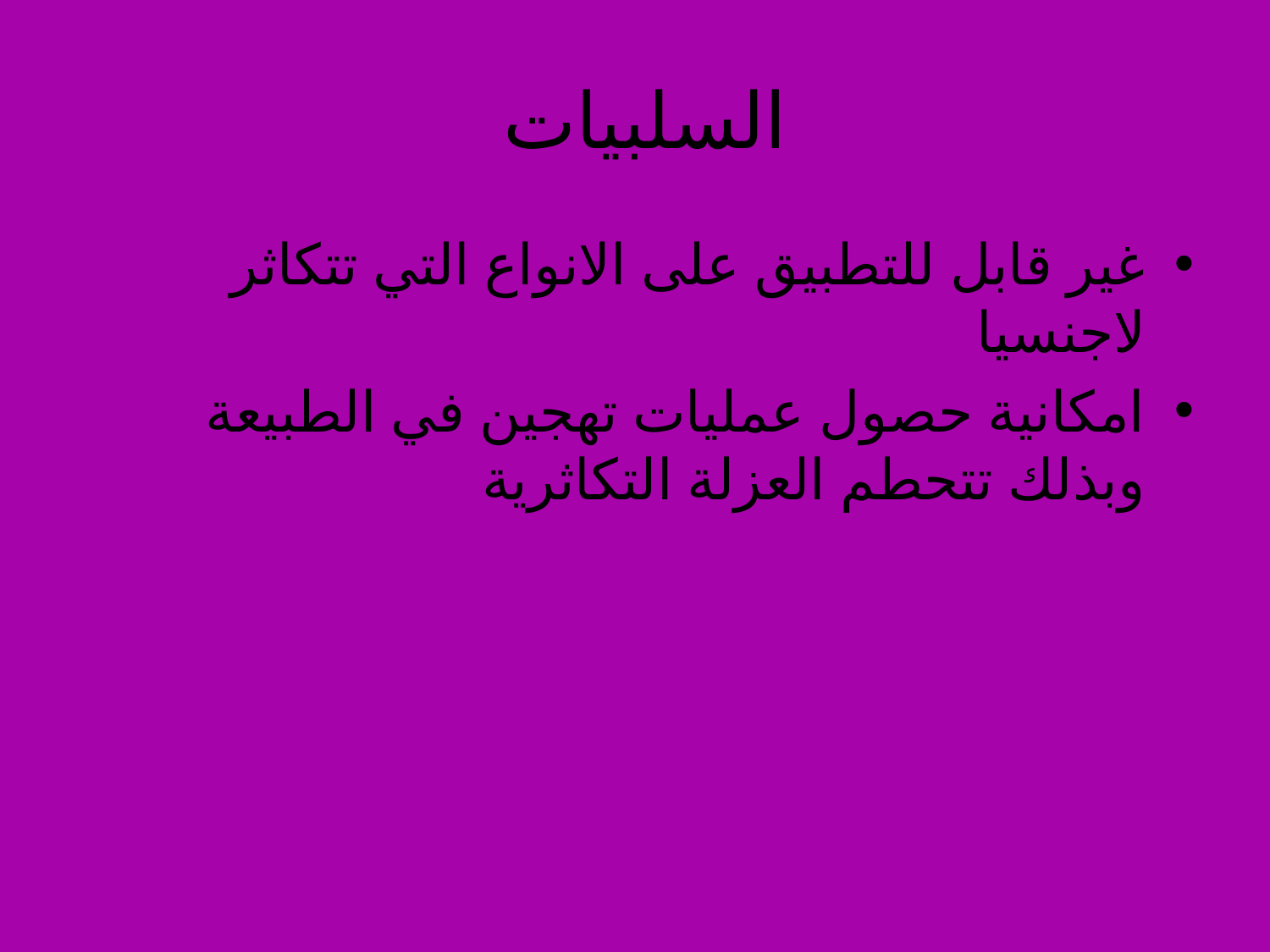

# السلبيات
غير قابل للتطبيق على الانواع التي تتكاثر لاجنسيا
امكانية حصول عمليات تهجين في الطبيعة وبذلك تتحطم العزلة التكاثرية